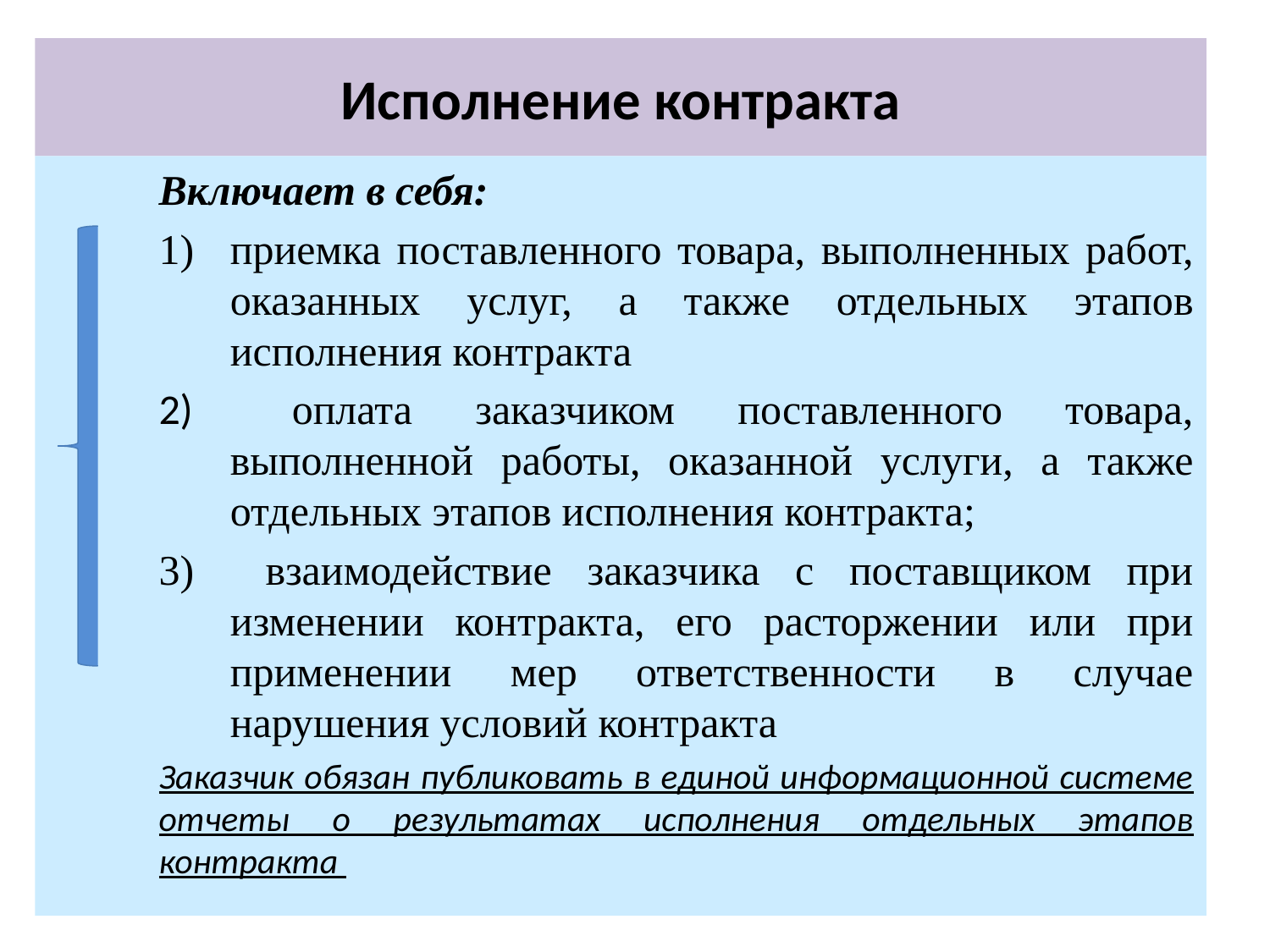

# Исполнение контракта
Включает в себя:
приемка поставленного товара, выполненных работ, оказанных услуг, а также отдельных этапов исполнения контракта
 оплата заказчиком поставленного товара, выполненной работы, оказанной услуги, а также отдельных этапов исполнения контракта;
 взаимодействие заказчика с поставщиком при изменении контракта, его расторжении или при применении мер ответственности в случае нарушения условий контракта
Заказчик обязан публиковать в единой информационной системе отчеты о результатах исполнения отдельных этапов контракта